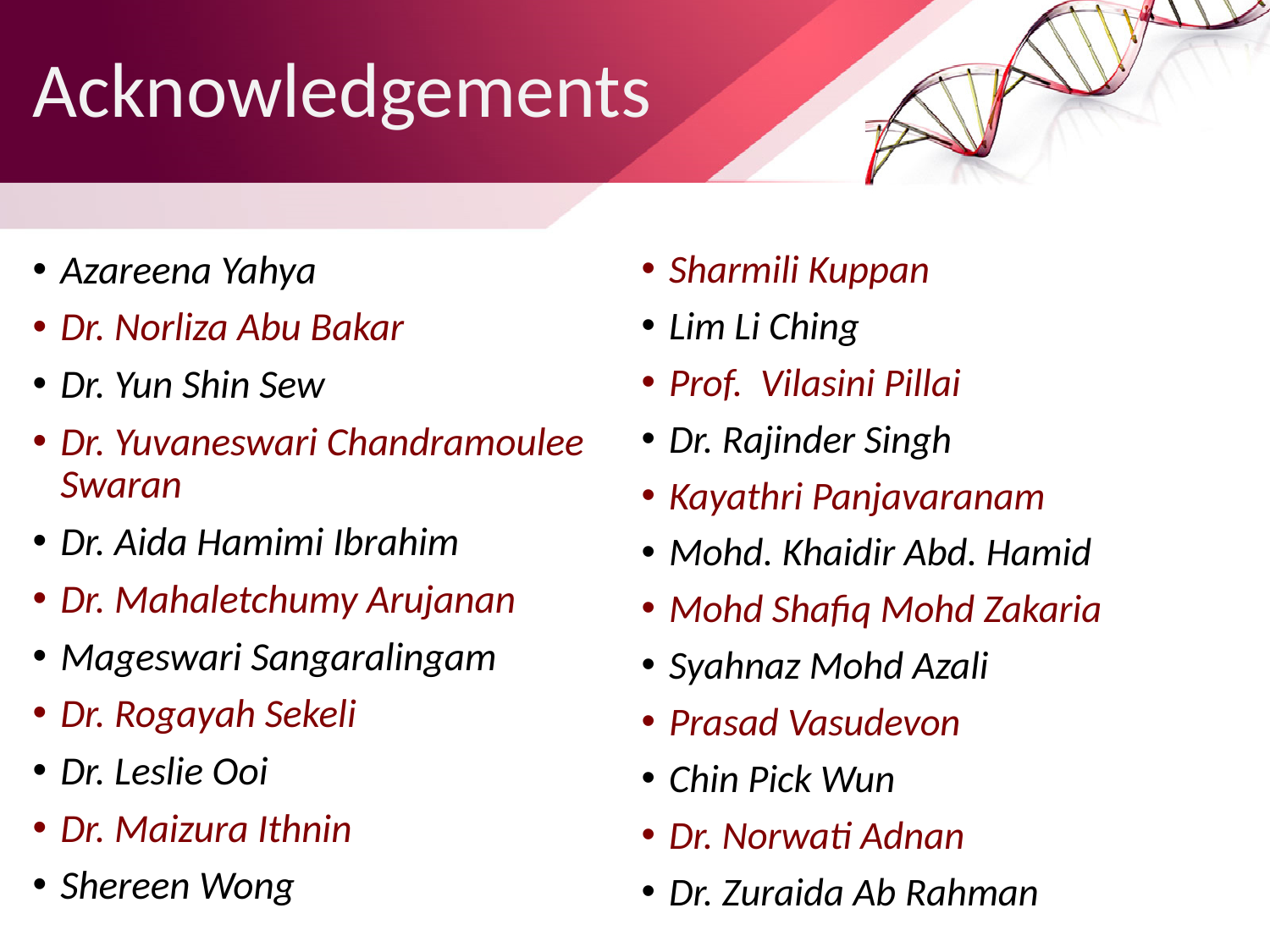

# Acknowledgements
Azareena Yahya
Dr. Norliza Abu Bakar
Dr. Yun Shin Sew
Dr. Yuvaneswari Chandramoulee Swaran
Dr. Aida Hamimi Ibrahim
Dr. Mahaletchumy Arujanan
Mageswari Sangaralingam
Dr. Rogayah Sekeli
Dr. Leslie Ooi
Dr. Maizura Ithnin
Shereen Wong
Sharmili Kuppan
Lim Li Ching
Prof.  Vilasini Pillai
Dr. Rajinder Singh
Kayathri Panjavaranam
Mohd. Khaidir Abd. Hamid
Mohd Shafiq Mohd Zakaria
Syahnaz Mohd Azali
Prasad Vasudevon
Chin Pick Wun
Dr. Norwati Adnan
Dr. Zuraida Ab Rahman